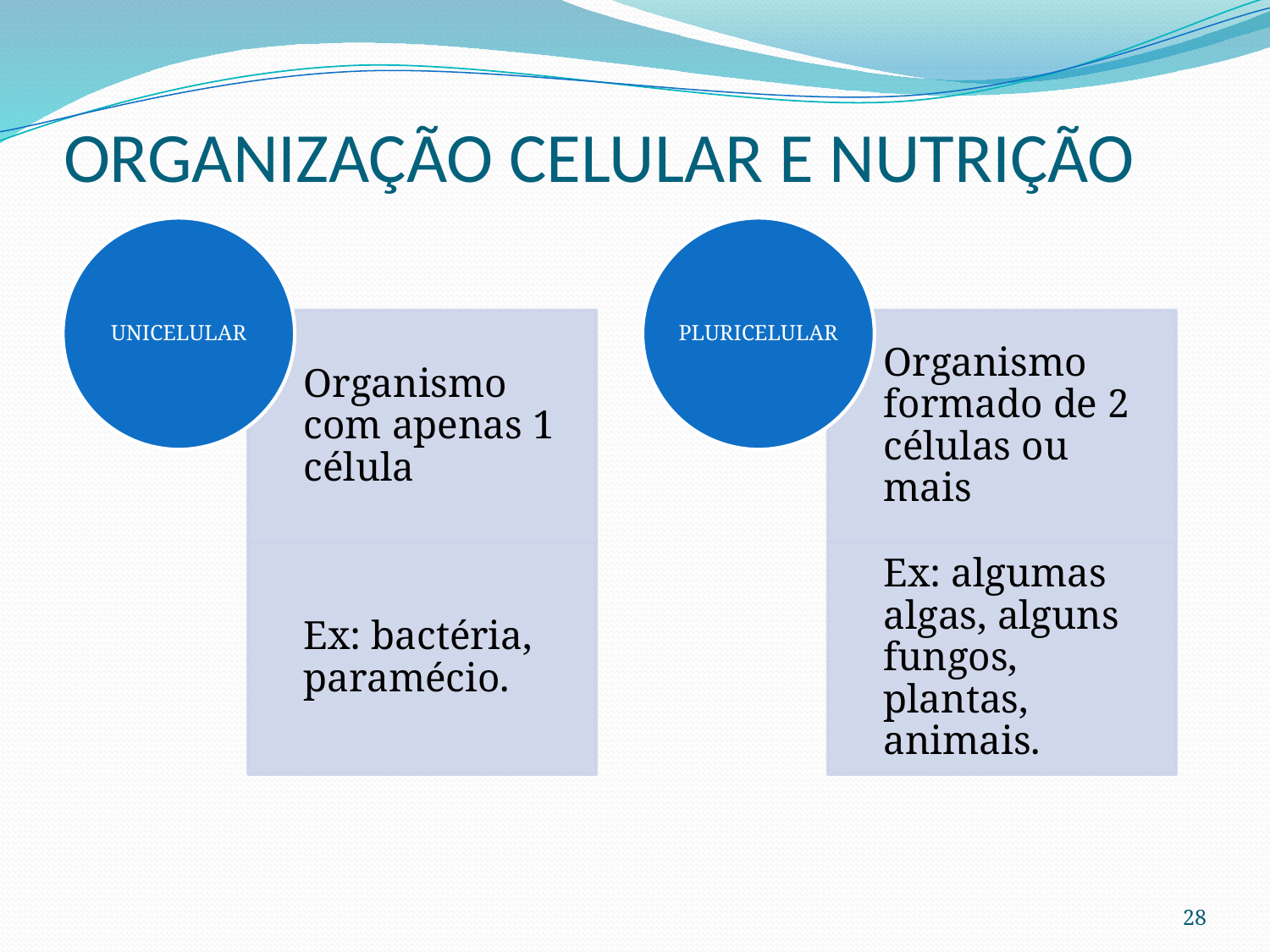

# ORGANIZAÇÃO CELULAR E NUTRIÇÃO
Organismo com apenas 1 célula
Ex: bactéria, paramécio.
UNICELULAR
Organismo formado de 2 células ou mais
Ex: algumas algas, alguns fungos, plantas, animais.
PLURICELULAR
28